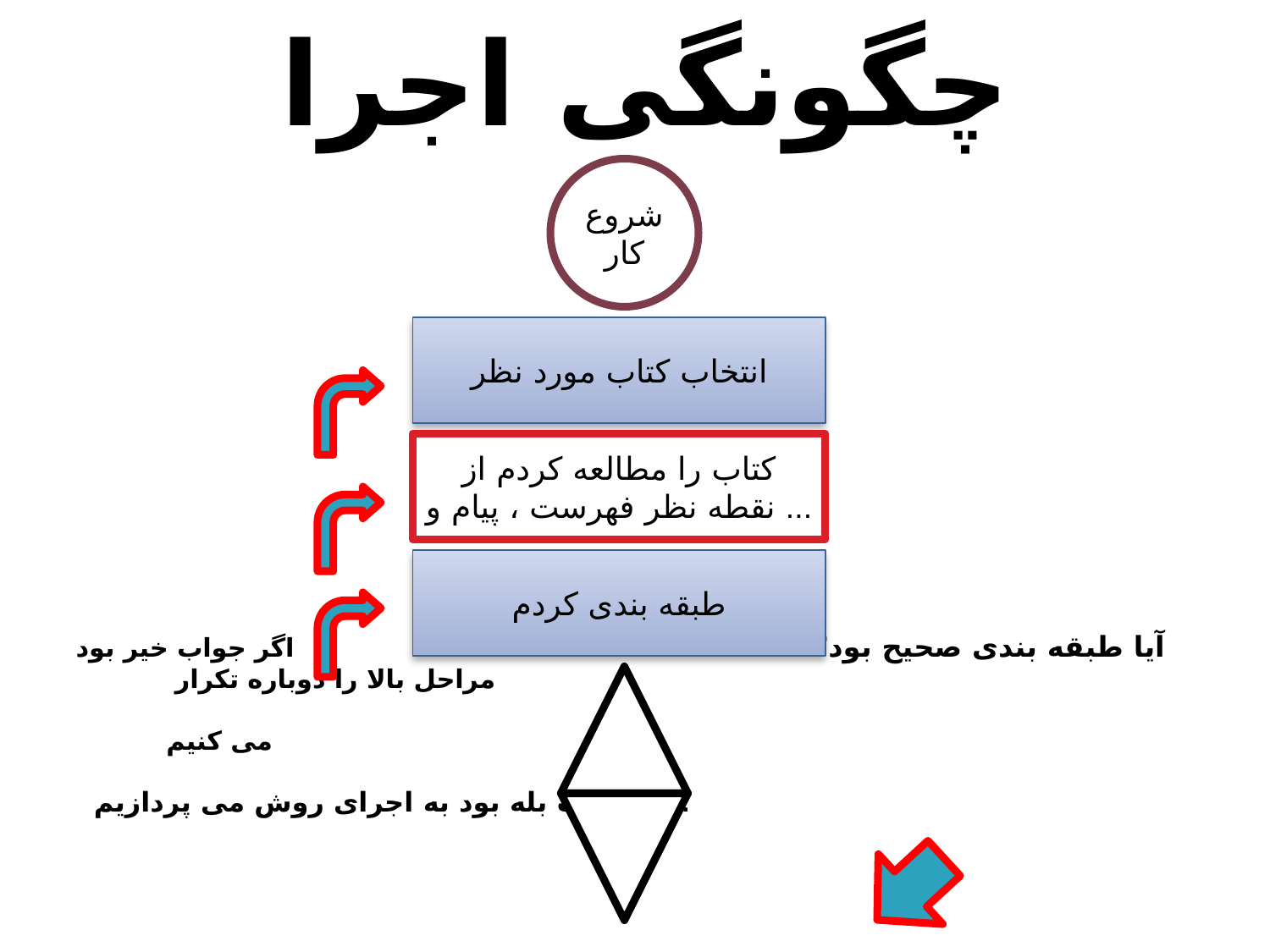

چگونگی اجرا
شروع کار

آیا طبقه بندی صحیح بود؟                                                    اگر جواب خیر بود مراحل بالا را دوباره تکرار
                                                                                                                    می کنیم
 اگر جواب بله بود به اجرای روش می پردازیم.
انتخاب کتاب مورد نظر

کتاب را مطالعه کردم از نقطه نظر فهرست ، پیام و ...

طبقه بندی کردم